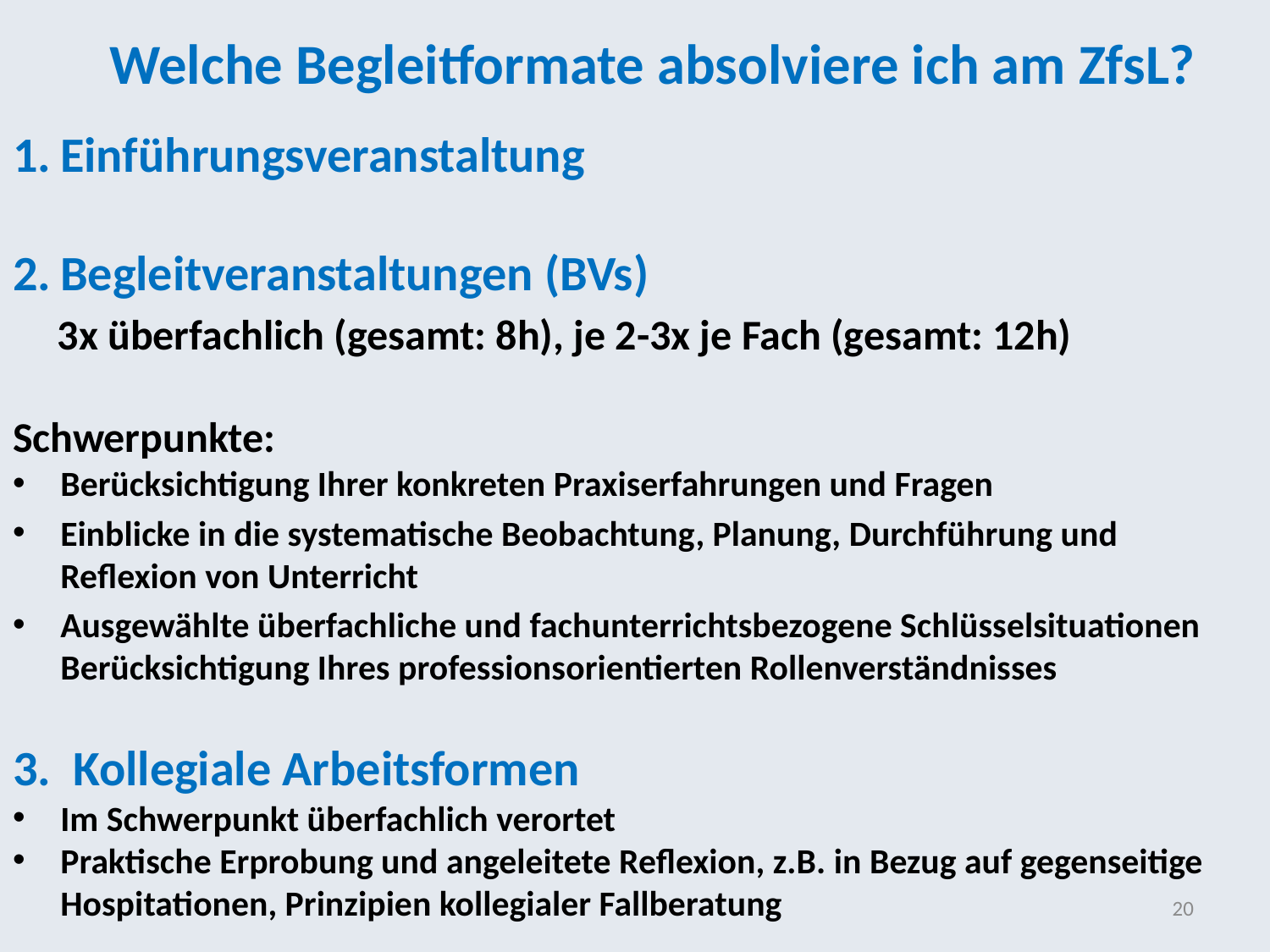

# Welche Begleitformate absolviere ich am ZfsL?

Einführungsveranstaltung

Begleitveranstaltungen (BVs)
    3x überfachlich (gesamt: 8h), je 2-3x je Fach (gesamt: 12h)

Schwerpunkte:
Berücksichtigung Ihrer konkreten Praxiserfahrungen und Fragen
Einblicke in die systematische Beobachtung, Planung, Durchführung und Reflexion von Unterricht
Ausgewählte überfachliche und fachunterrichtsbezogene Schlüsselsituationen Berücksichtigung Ihres professionsorientierten Rollenverständnisses

3.  Kollegiale Arbeitsformen
Im Schwerpunkt überfachlich verortet
Praktische Erprobung und angeleitete Reflexion, z.B. in Bezug auf gegenseitige Hospitationen, Prinzipien kollegialer Fallberatung

20